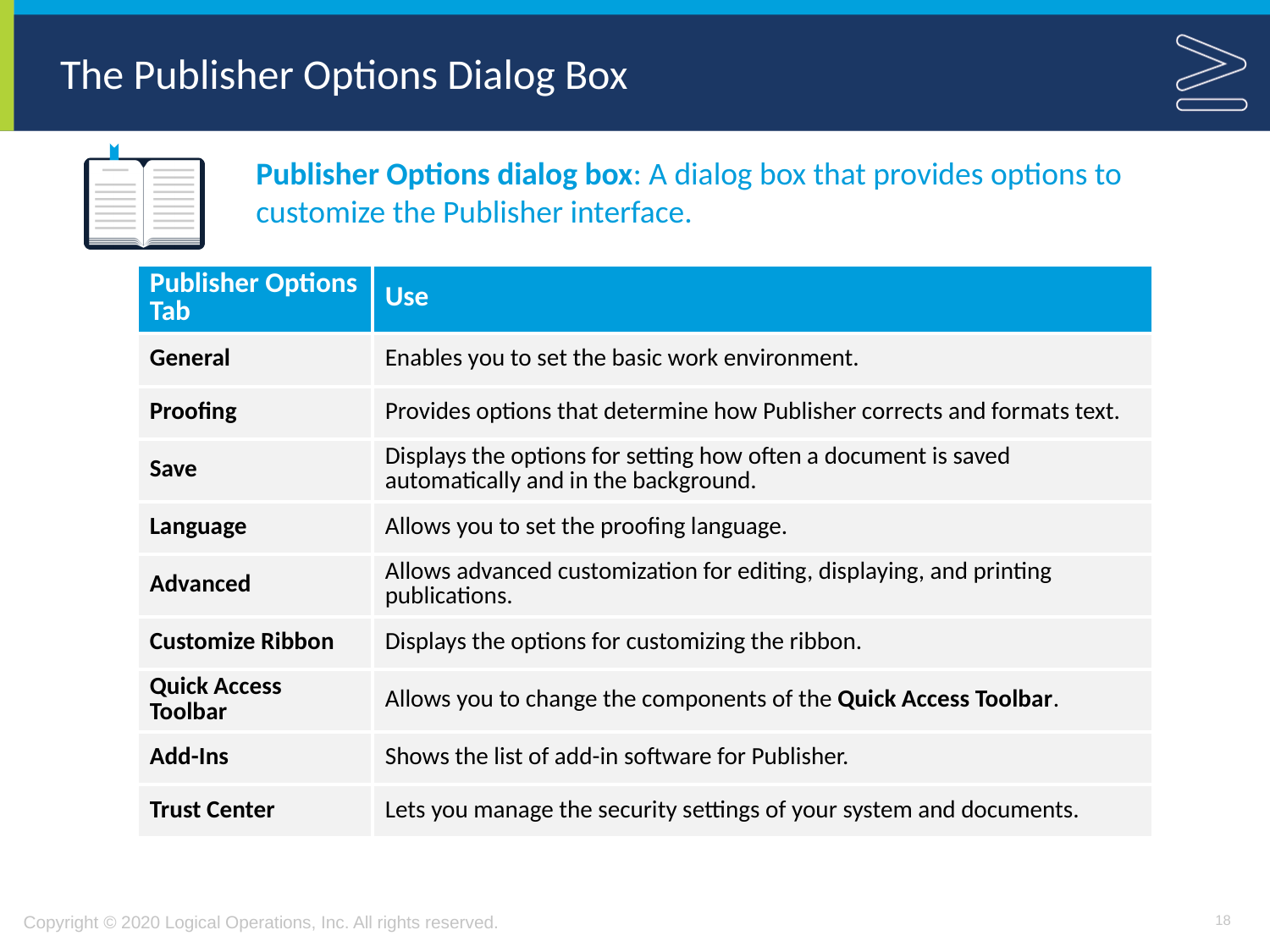

# The Publisher Options Dialog Box
Publisher Options dialog box: A dialog box that provides options to customize the Publisher interface.
| Publisher Options Tab | Use |
| --- | --- |
| General | Enables you to set the basic work environment. |
| Proofing | Provides options that determine how Publisher corrects and formats text. |
| Save | Displays the options for setting how often a document is saved automatically and in the background. |
| Language | Allows you to set the proofing language. |
| Advanced | Allows advanced customization for editing, displaying, and printing publications. |
| Customize Ribbon | Displays the options for customizing the ribbon. |
| Quick Access Toolbar | Allows you to change the components of the Quick Access Toolbar. |
| Add-Ins | Shows the list of add-in software for Publisher. |
| Trust Center | Lets you manage the security settings of your system and documents. |
18